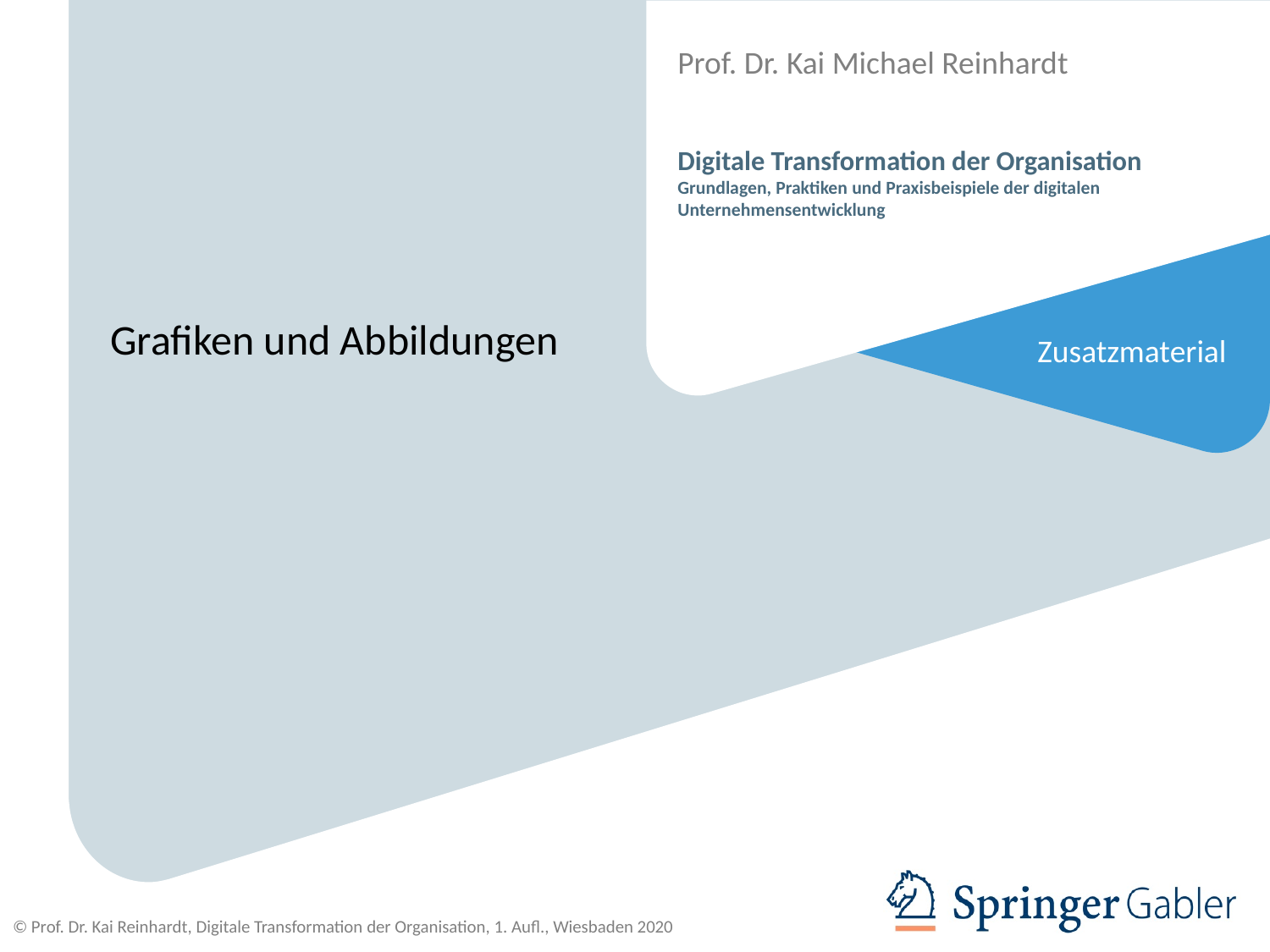

Prof. Dr. Kai Michael Reinhardt
# Digitale Transformation der Organisation Grundlagen, Praktiken und Praxisbeispiele der digitalen Unternehmensentwicklung
Grafiken und Abbildungen

© Prof. Dr. Kai Reinhardt, Digitale Transformation der Organisation, 1. Aufl., Wiesbaden 2020